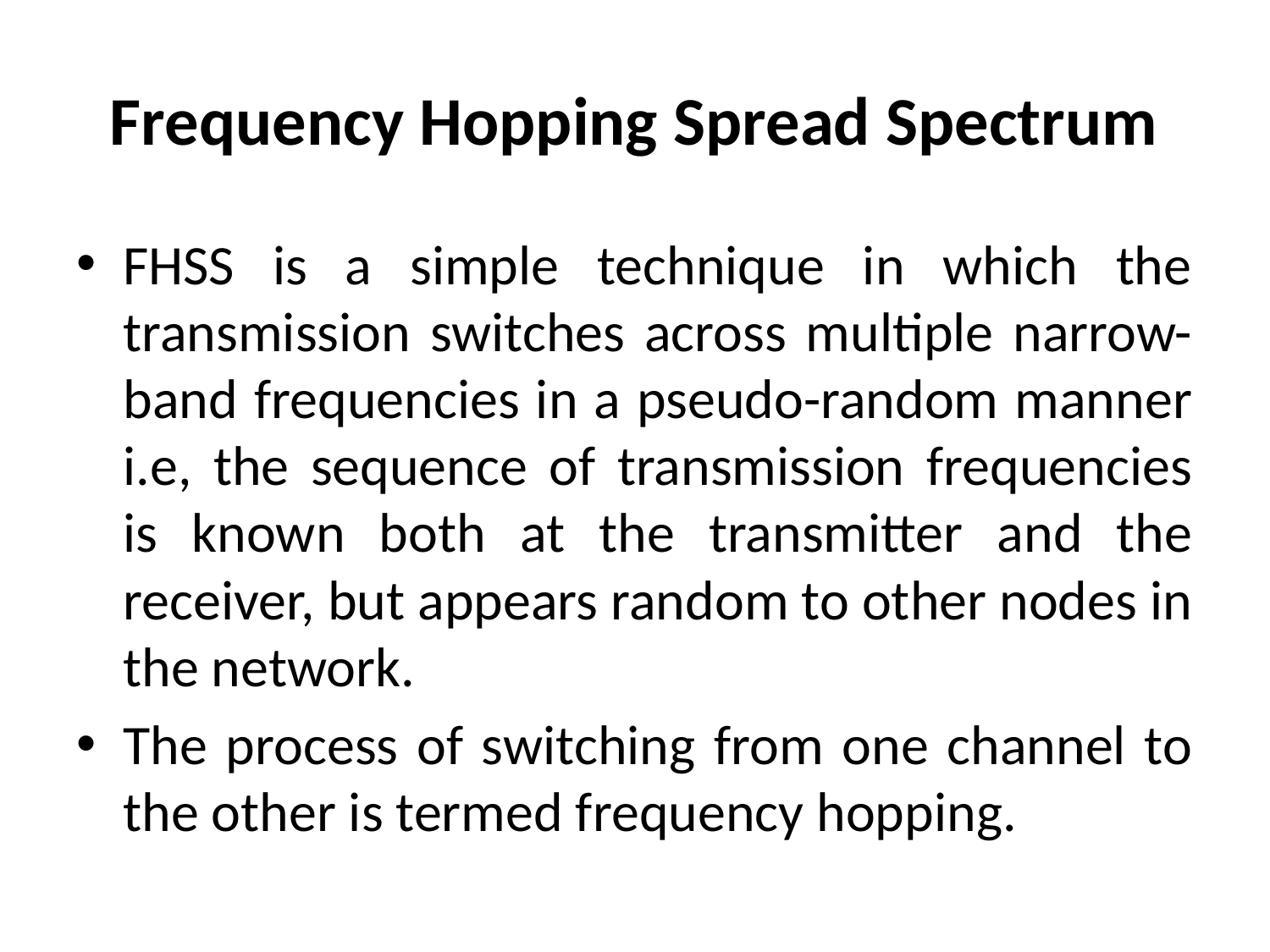

# Frequency Hopping Spread Spectrum
FHSS is a simple technique in which the transmission switches across multiple narrow-band frequencies in a pseudo-random manner i.e, the sequence of transmission frequencies is known both at the transmitter and the receiver, but appears random to other nodes in the network.
The process of switching from one channel to the other is termed frequency hopping.